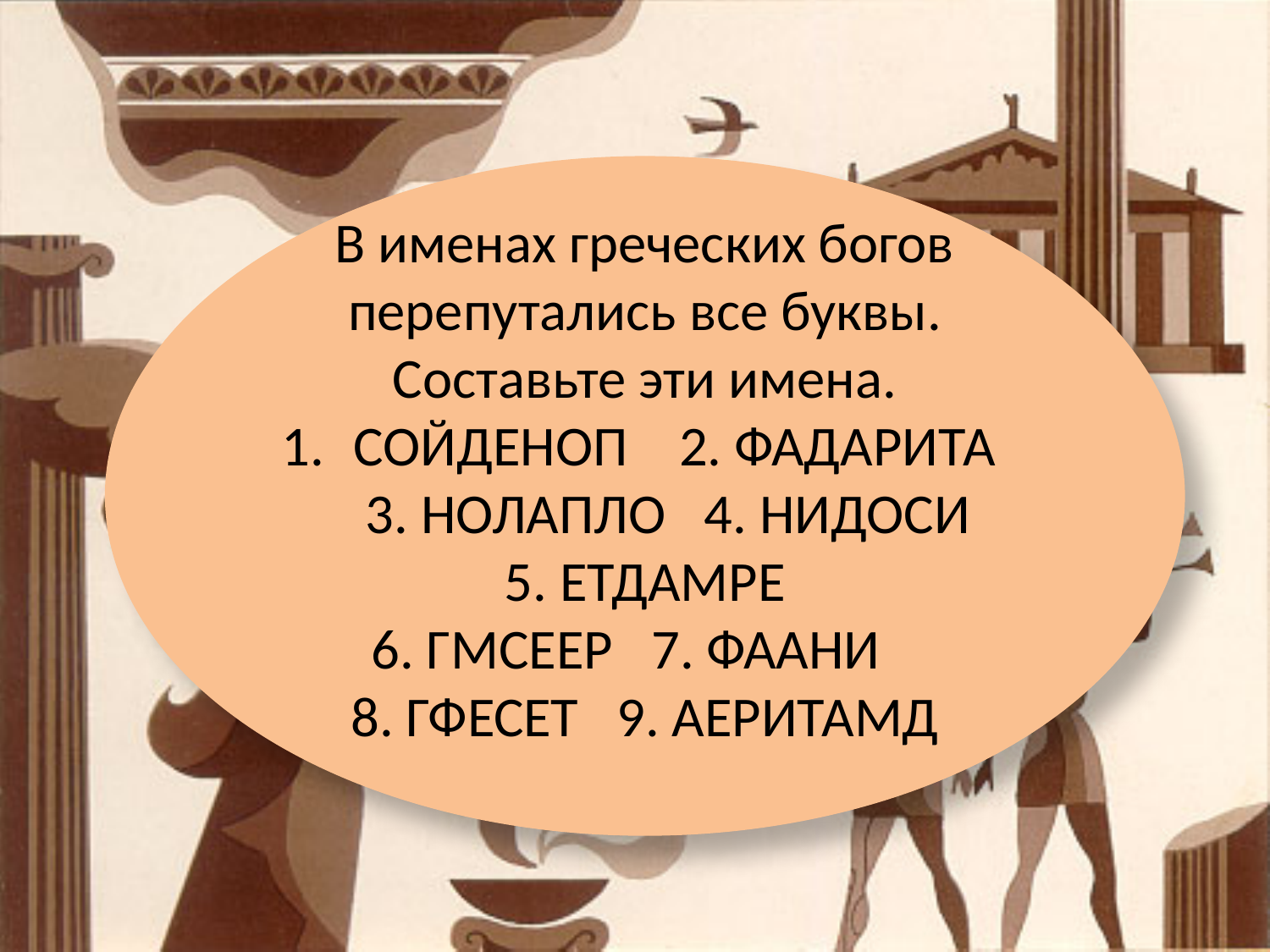

В именах греческих богов перепутались все буквы. Составьте эти имена.
СОЙДЕНОП    2. ФАДАРИТА   3. НОЛАПЛО   4. НИДОСИ
5. ЕТДАМРЕ
6. ГМСЕЕР   7. ФААНИ
8. ГФЕСЕТ   9. АЕРИТАМД